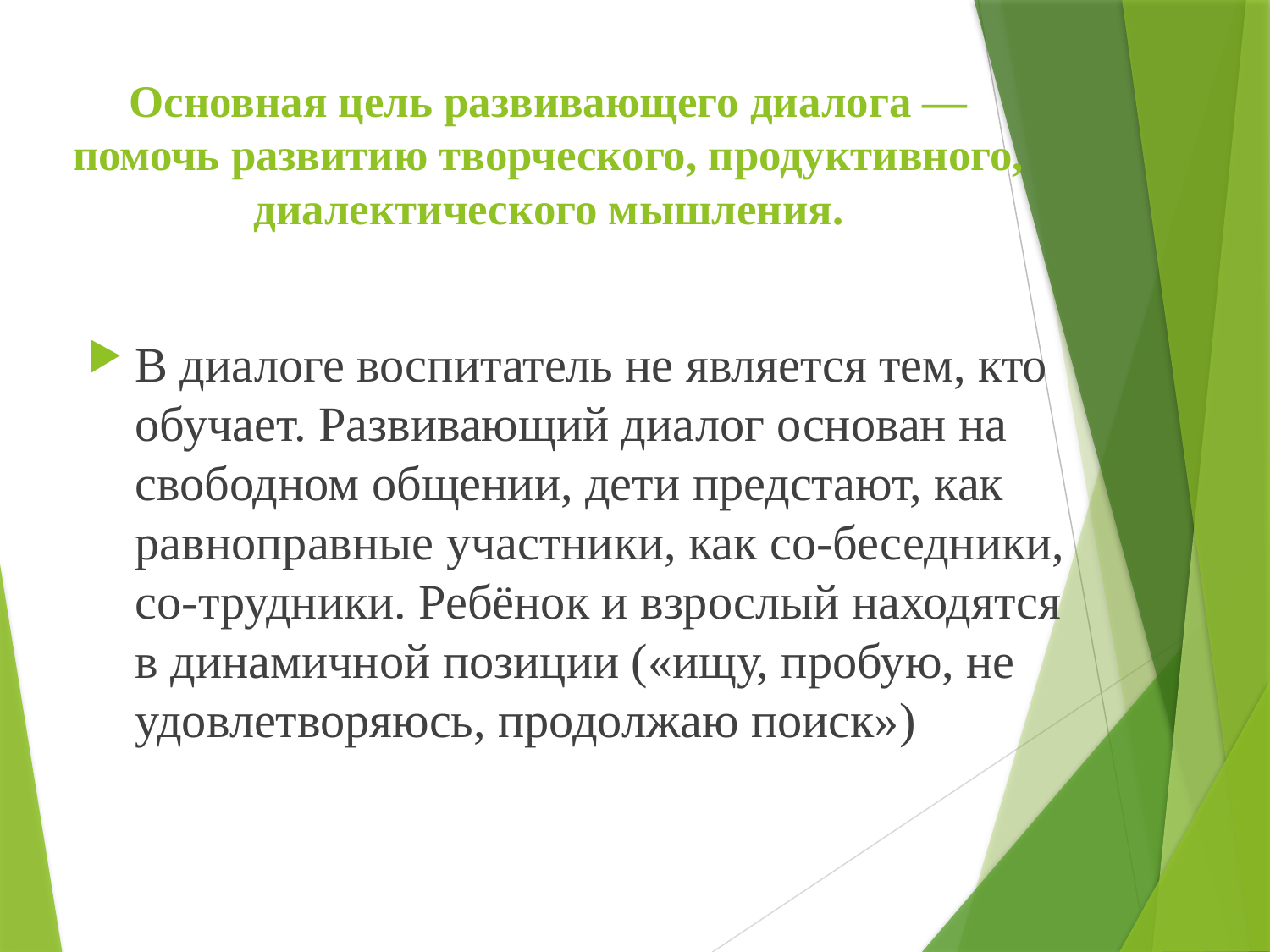

# Основная цель развивающего диалога — помочь развитию творческого, продуктивного, диалектического мышления.
В диалоге воспитатель не является тем, кто обучает. Развивающий диалог основан на свободном общении, дети предстают, как равноправные участники, как со-беседники, со-трудники. Ребёнок и взрослый находятся в динамичной позиции («ищу, пробую, не удовлетворяюсь, продолжаю поиск»)